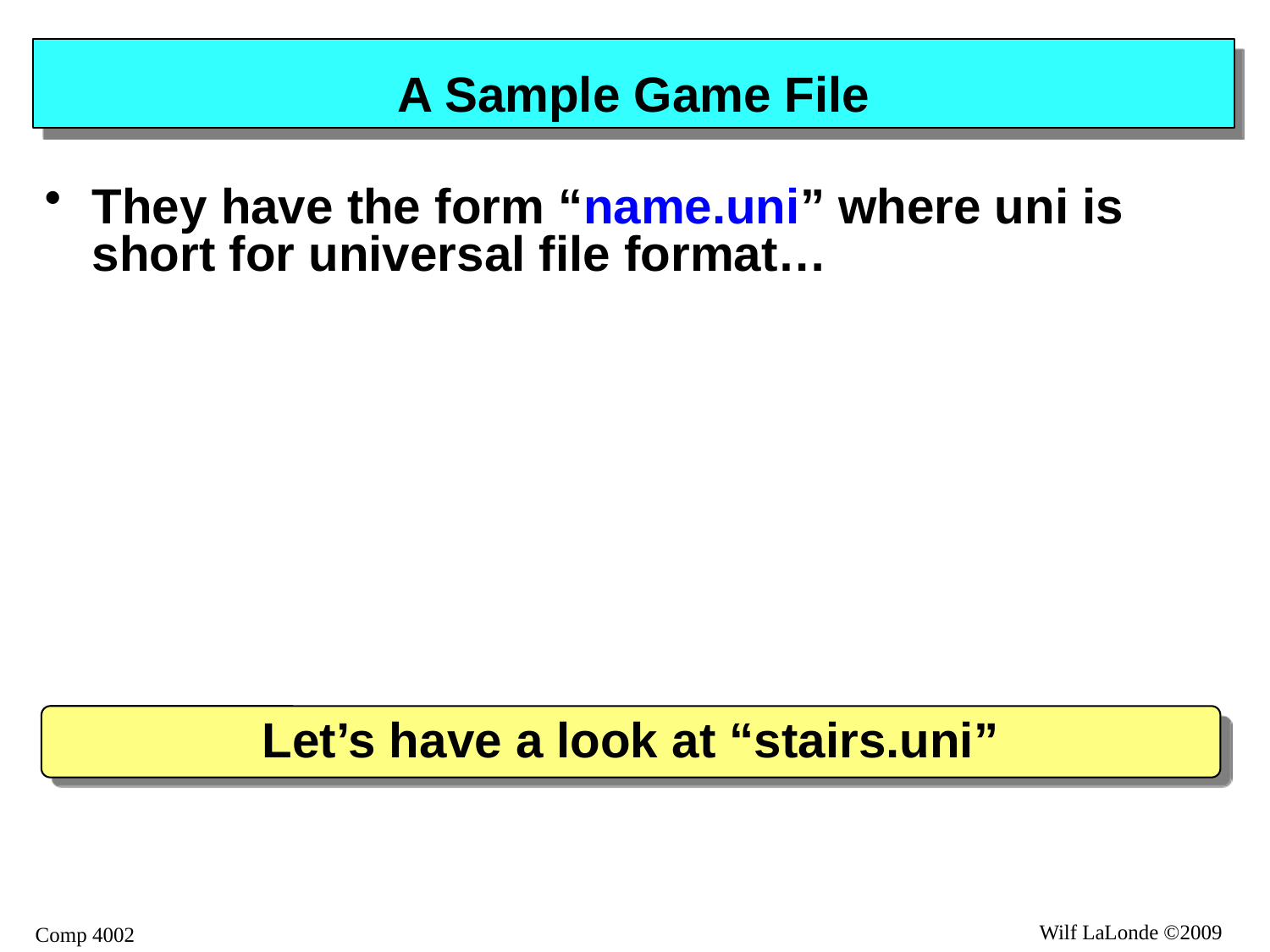

# A Sample Game File
They have the form “name.uni” where uni is short for universal file format…
Let’s have a look at “stairs.uni”